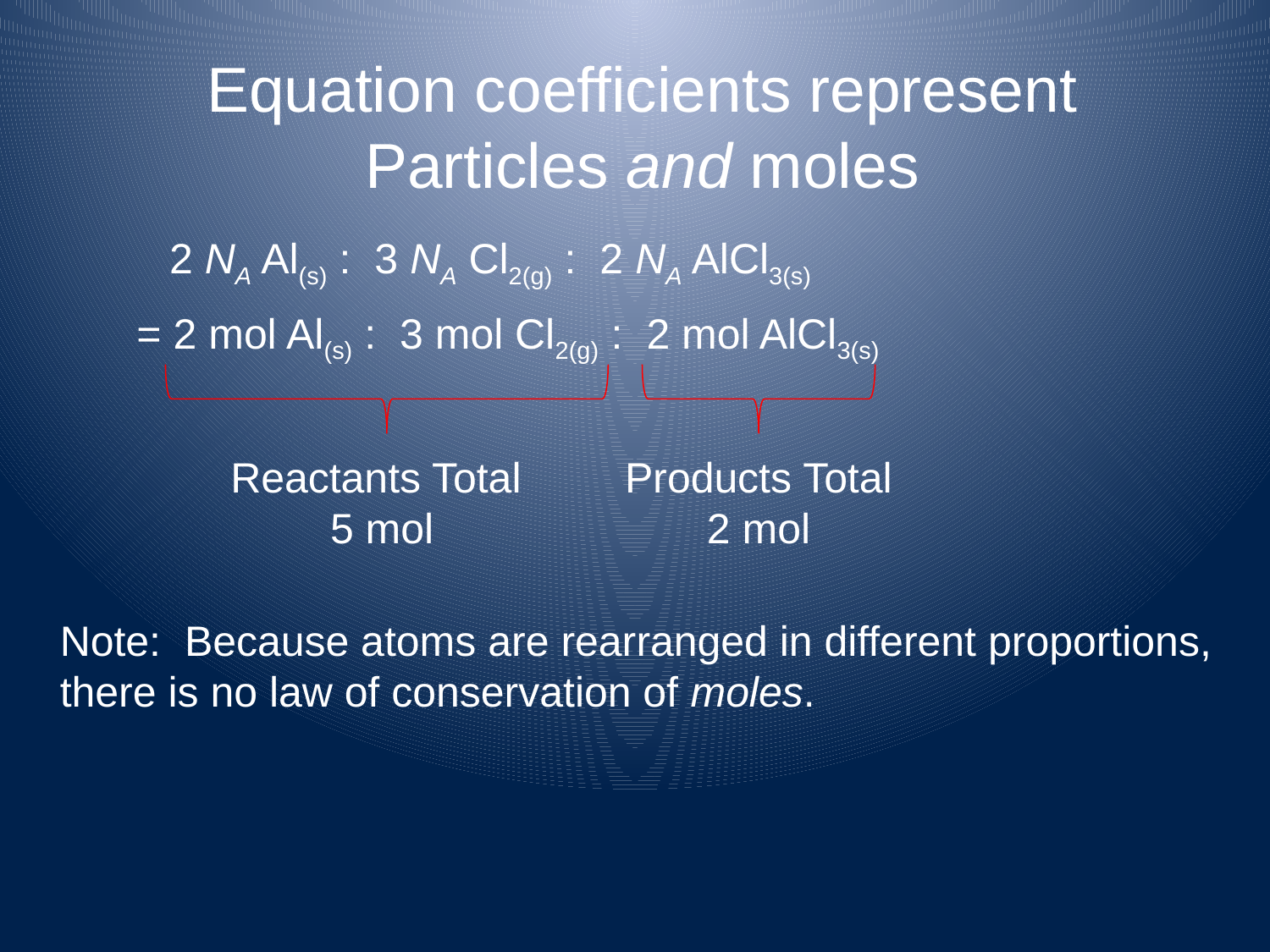

Equation coefficients represent
Particles and moles

2 NA Al(s) :  3 NA Cl2(g) :  2 NA AlCl3(s)

 = 2 mol Al(s) :  3 mol Cl2(g) :  2 mol AlCl3(s)
Products Total
2 mol
Reactants Total
5 mol
Note:  Because atoms are rearranged in different proportions,
there is no law of conservation of moles.